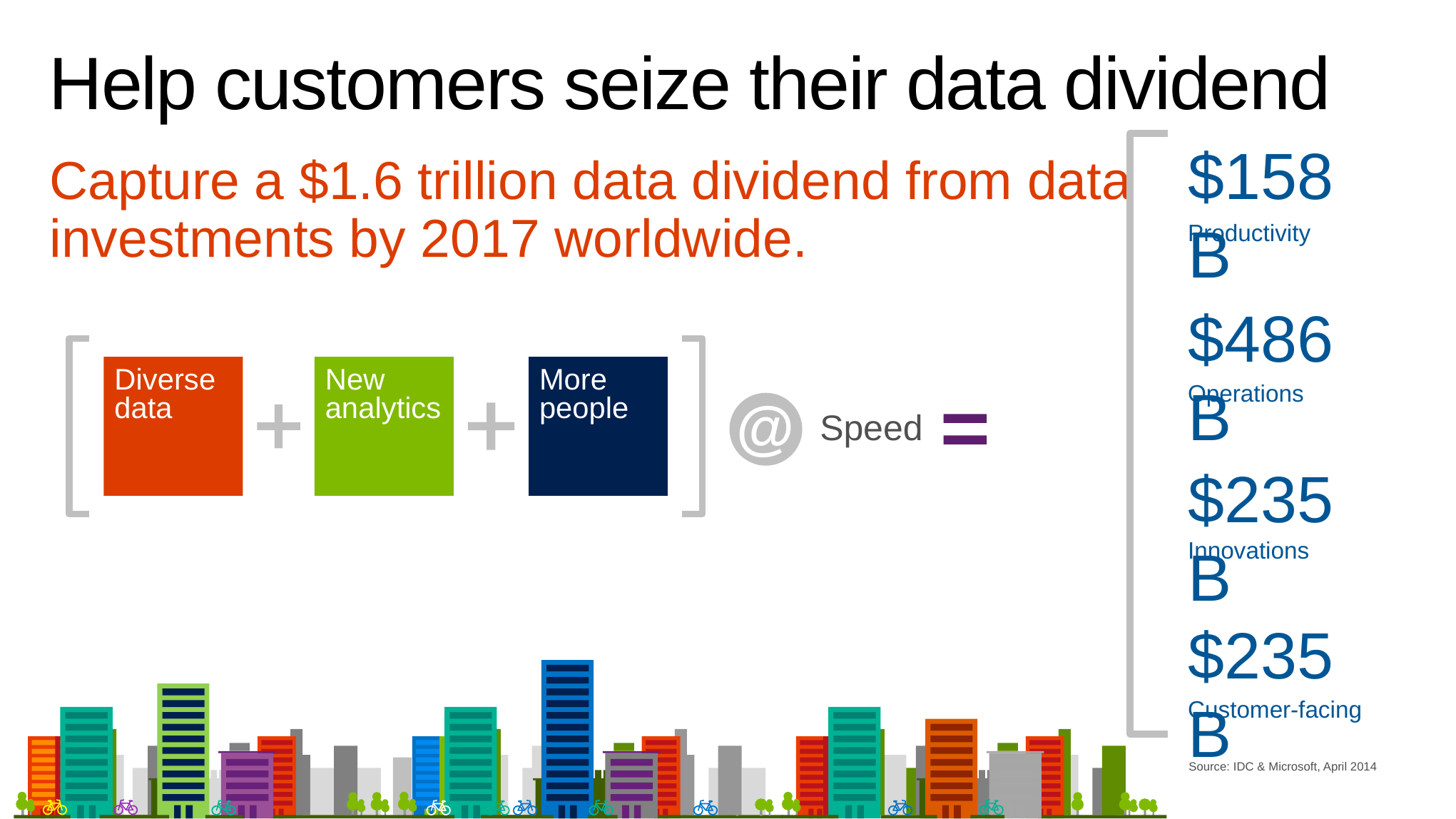

# Help customers seize their data dividend
$158B
Productivity

Capture a $1.6 trillion data dividend from data investments by 2017 worldwide.
$486B
Operations

Diverse data
New analytics
More people
Speed

@

$235B
Innovations
$235B
Customer-facing

Source: IDC & Microsoft, April 2014